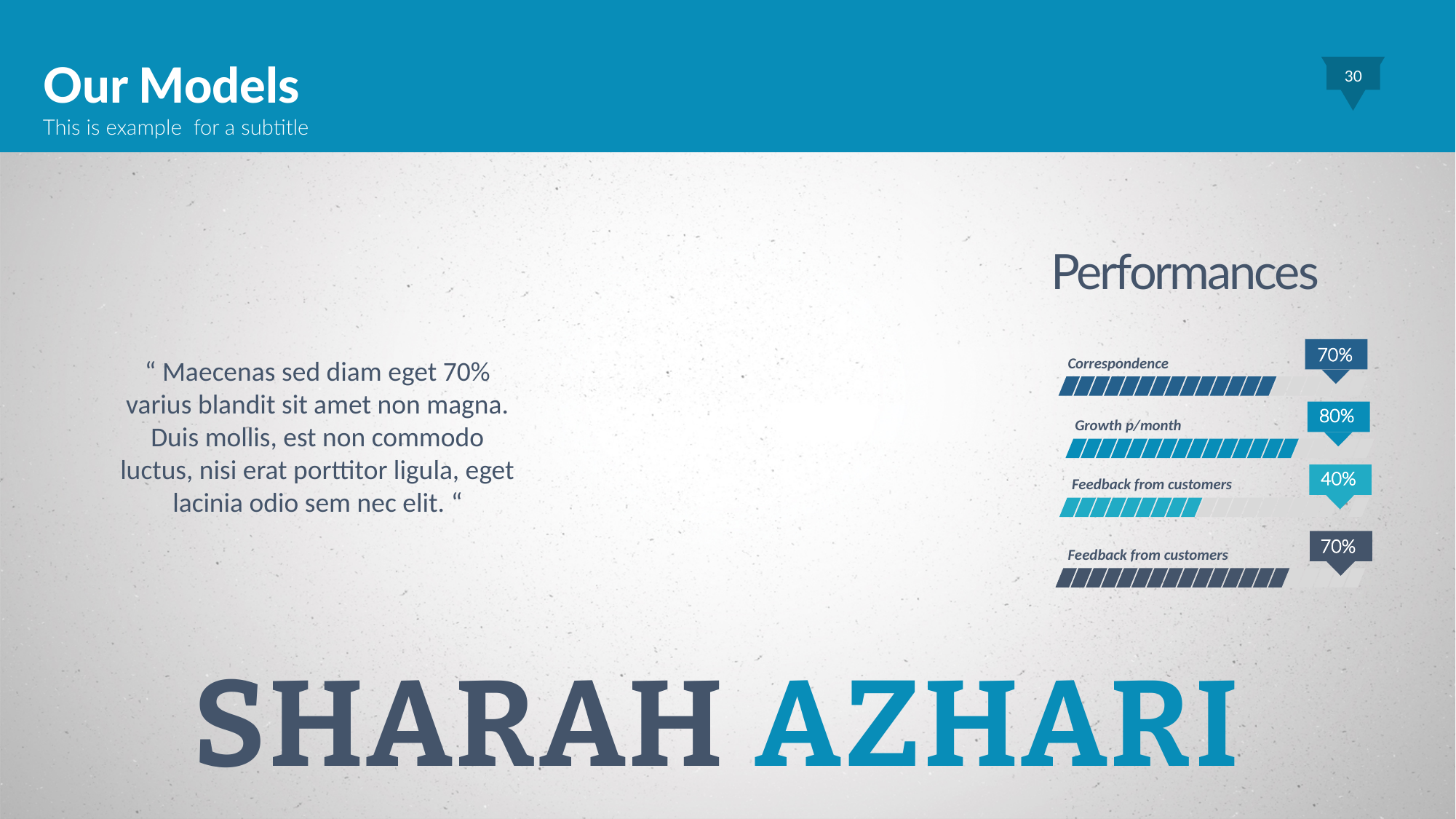

Our Models
This is example  for a subtitle

30
Performances
70%

Correspondence

80%

Growth p/month

40%

Feedback from customers

70%

Feedback from customers

“ Maecenas sed diam eget 70% varius blandit sit amet non magna. Duis mollis, est non commodo luctus, nisi erat porttitor ligula, eget lacinia odio sem nec elit. “
SHARAH AZHARI